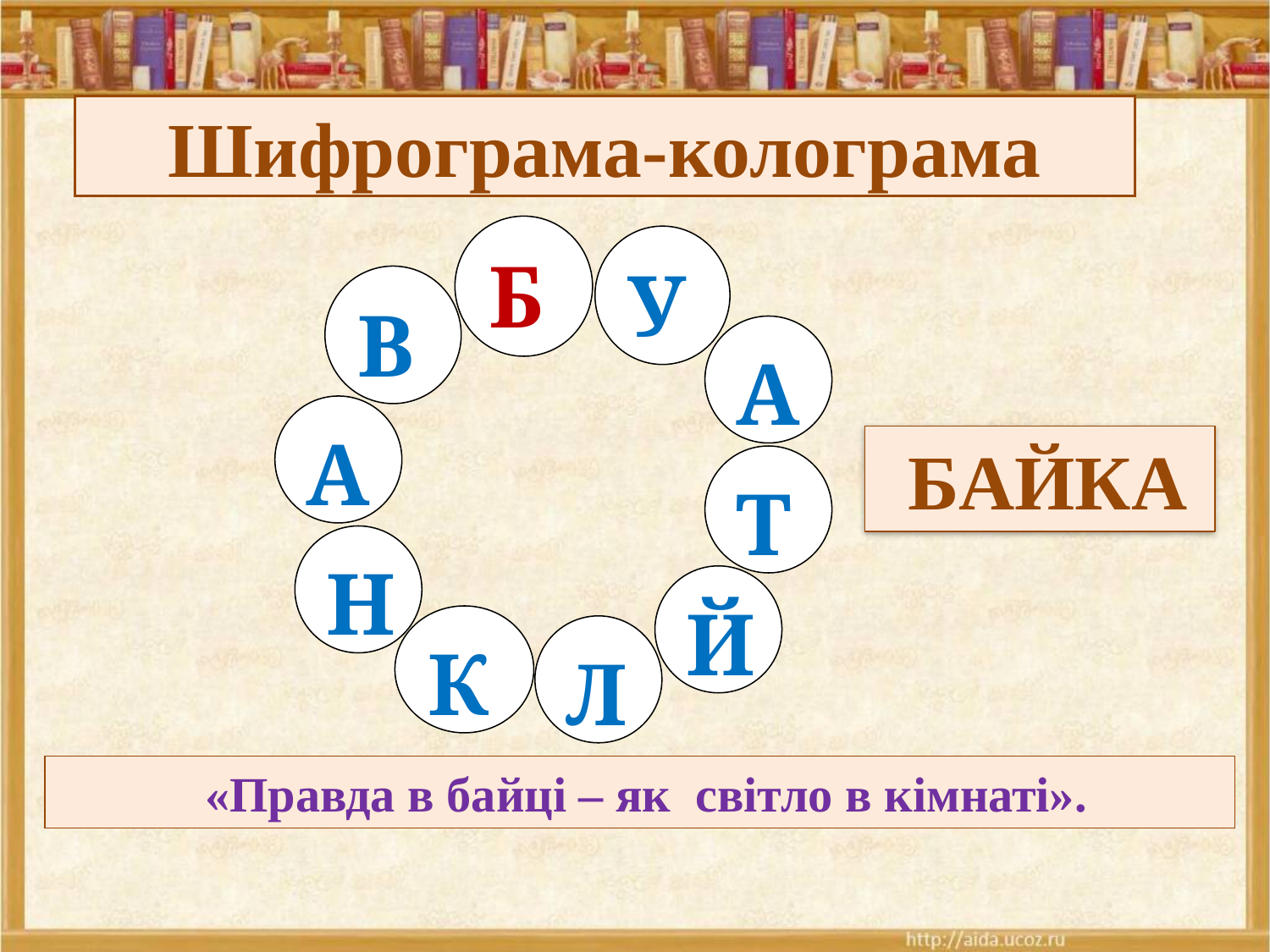

# Шифрограма-колограма
Б
У
В
А
А
 БАЙКА
Т
Н
Й
К
Л
 «Правда в байці – як  світло в кімнаті».